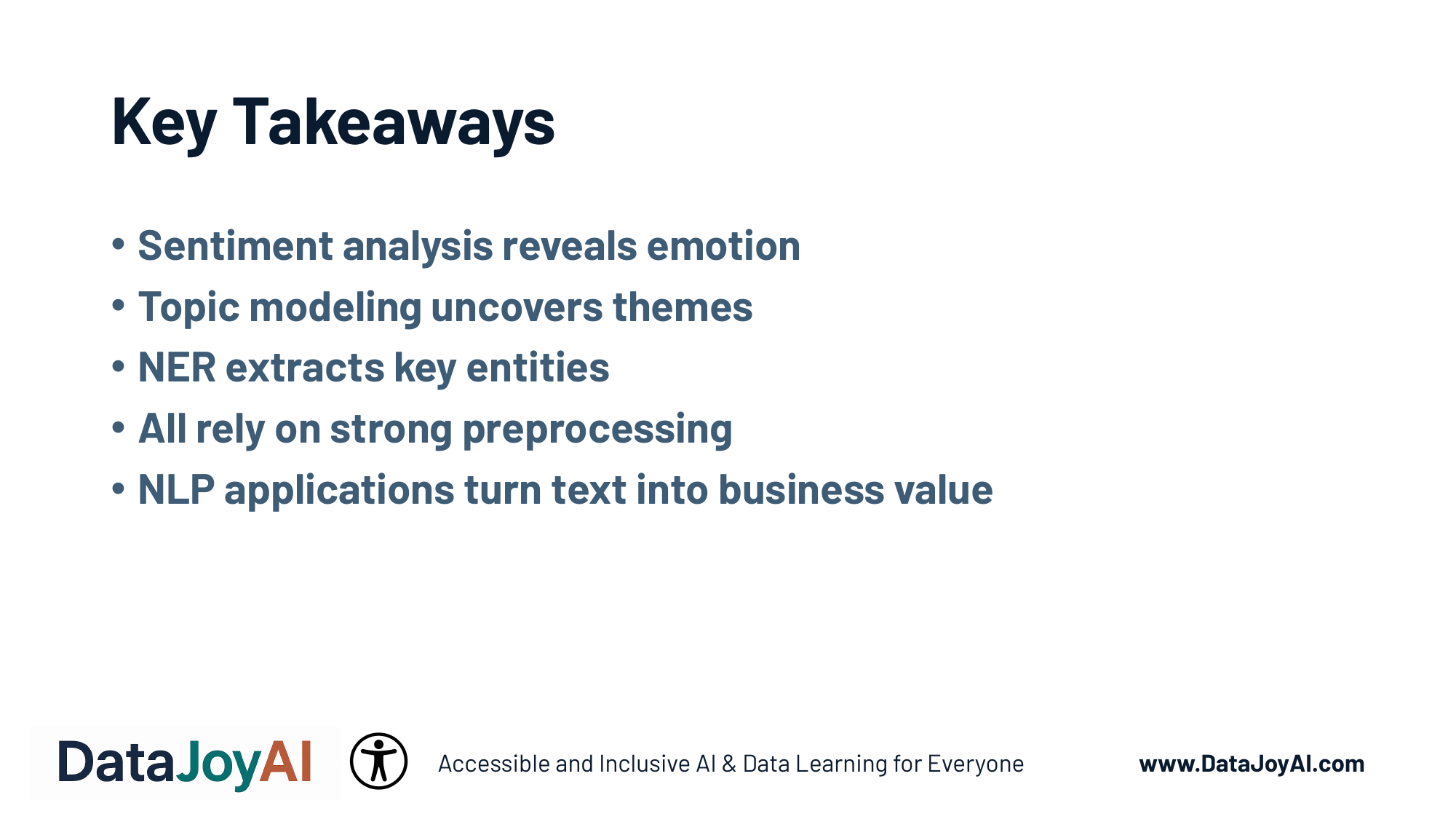

# Key Takeaways
Sentiment analysis reveals emotion
Topic modeling uncovers themes
NER extracts key entities
All rely on strong preprocessing
NLP applications turn text into business value